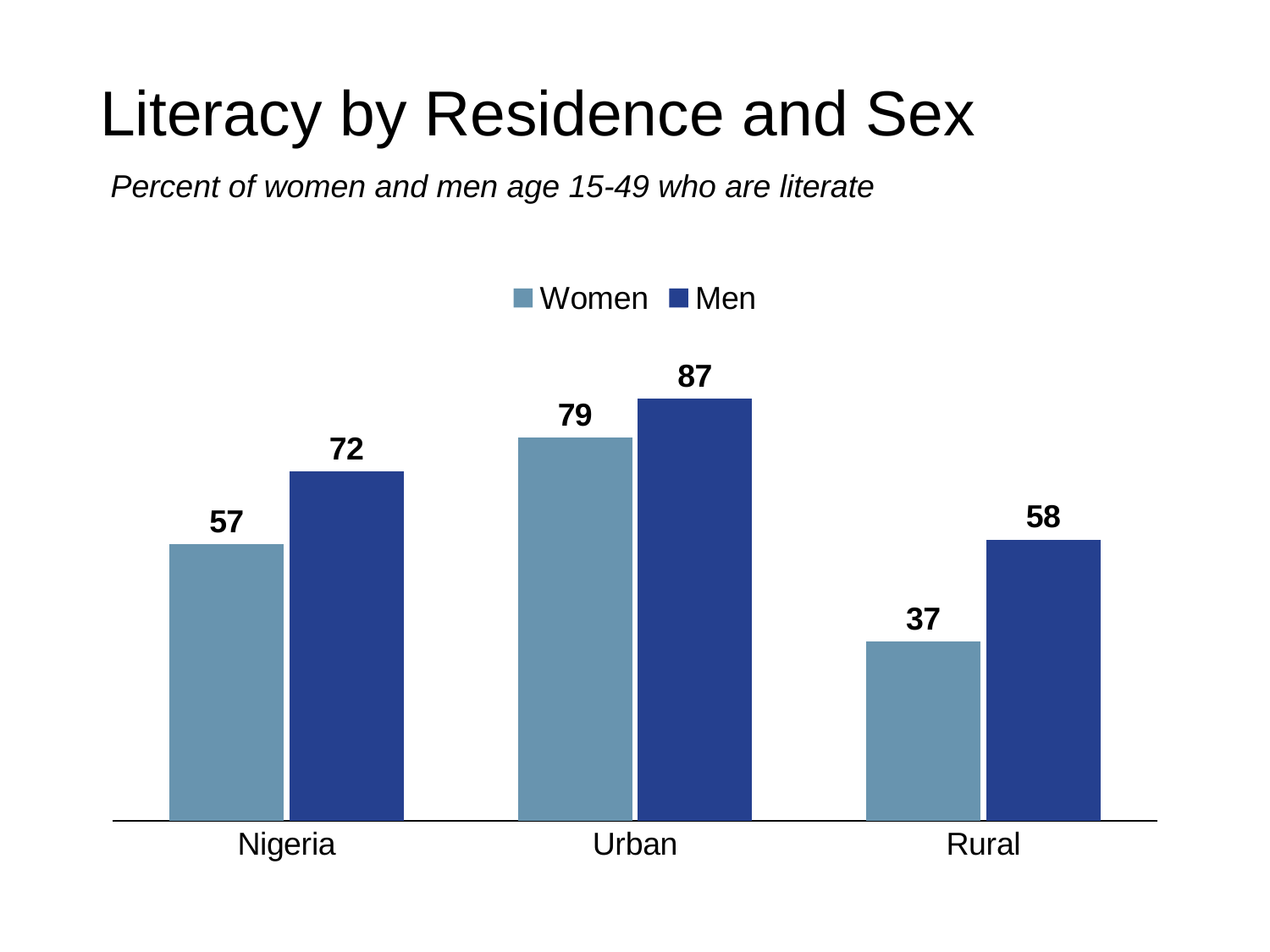

# Literacy by Residence and Sex
Percent of women and men age 15-49 who are literate

### Chart

| Category | Women | Men |
|---|---|---|
| Nigeria | 57.0 | 72.0 |
| Urban | 79.0 | 87.0 |
| Rural | 37.0 | 58.0 |